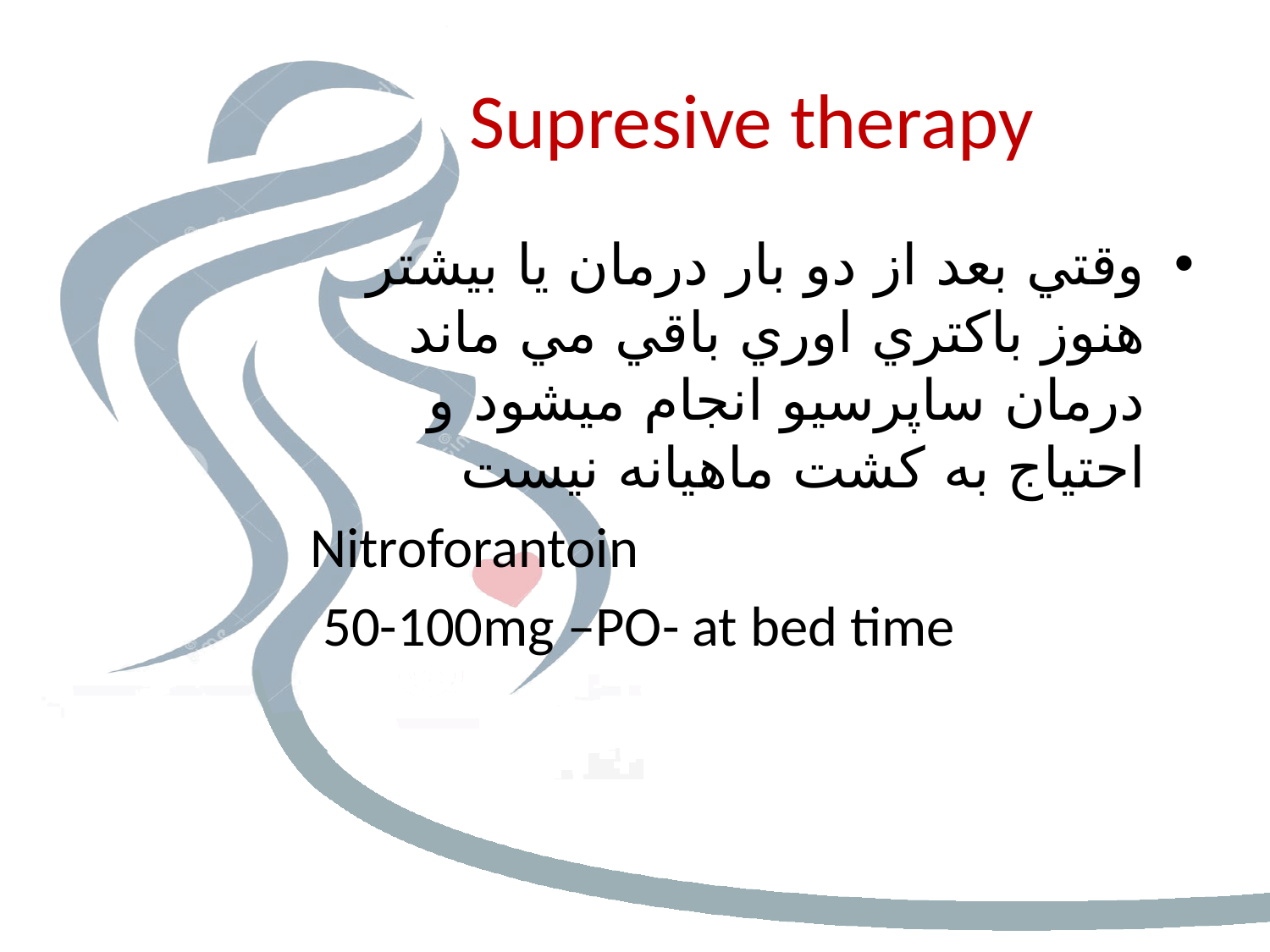

# Supresive therapy
وقتي بعد از دو بار درمان يا بيشتر هنوز باكتري اوري باقي مي ماند درمان ساپرسيو انجام ميشود و احتياج به كشت ماهيانه نيست
Nitroforantoin
 50-100mg –PO- at bed time